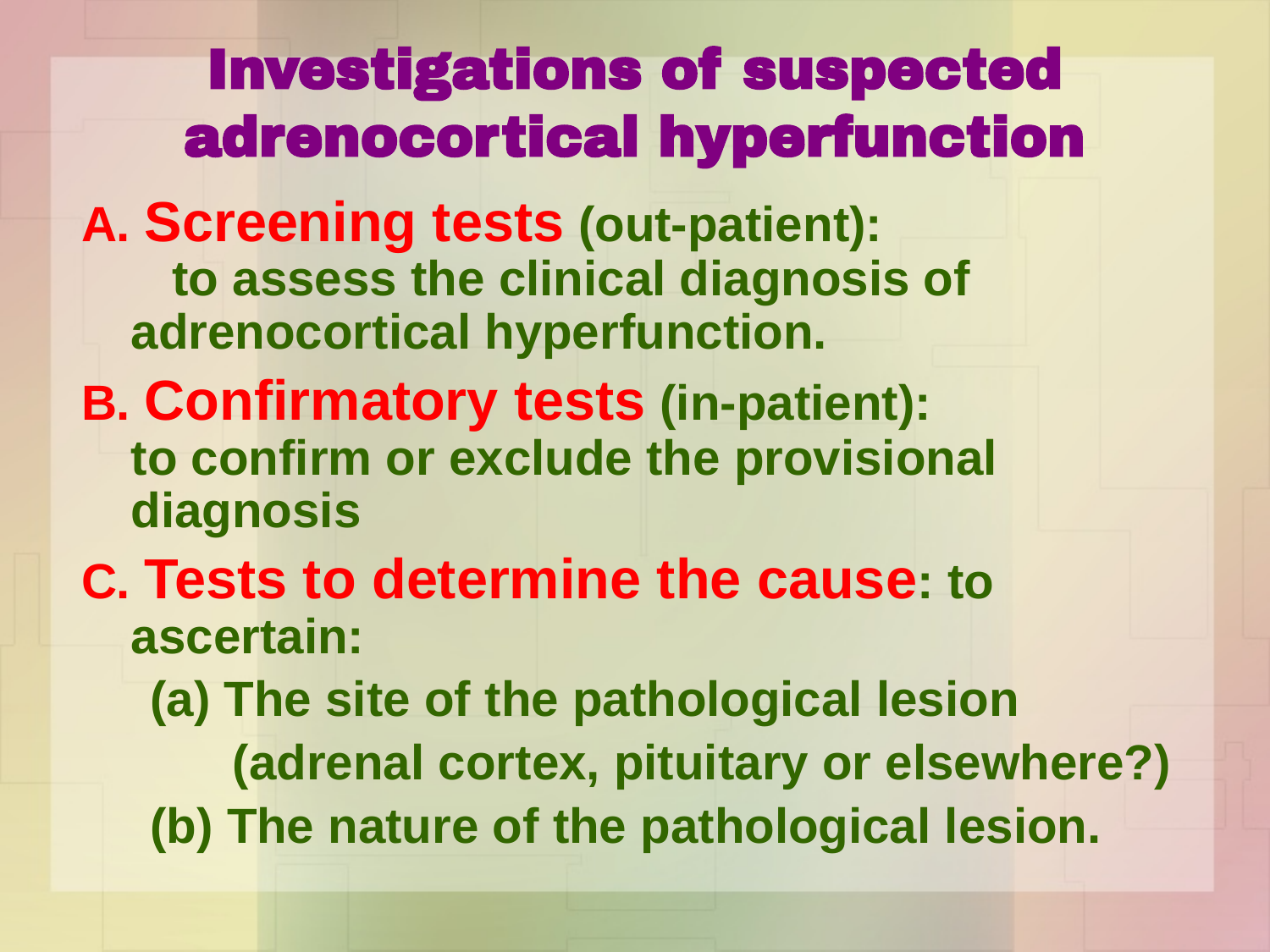

# Investigations of suspected adrenocortical hyperfunction
 A. Screening tests (out-patient):                           to assess the clinical diagnosis of adrenocortical hyperfunction.
 B. Confirmatory tests (in-patient):                   to confirm or exclude the provisional diagnosis
 C. Tests to determine the cause: to ascertain:
      (a) The site of the pathological lesion
            (adrenal cortex, pituitary or elsewhere?)
      (b) The nature of the pathological lesion.